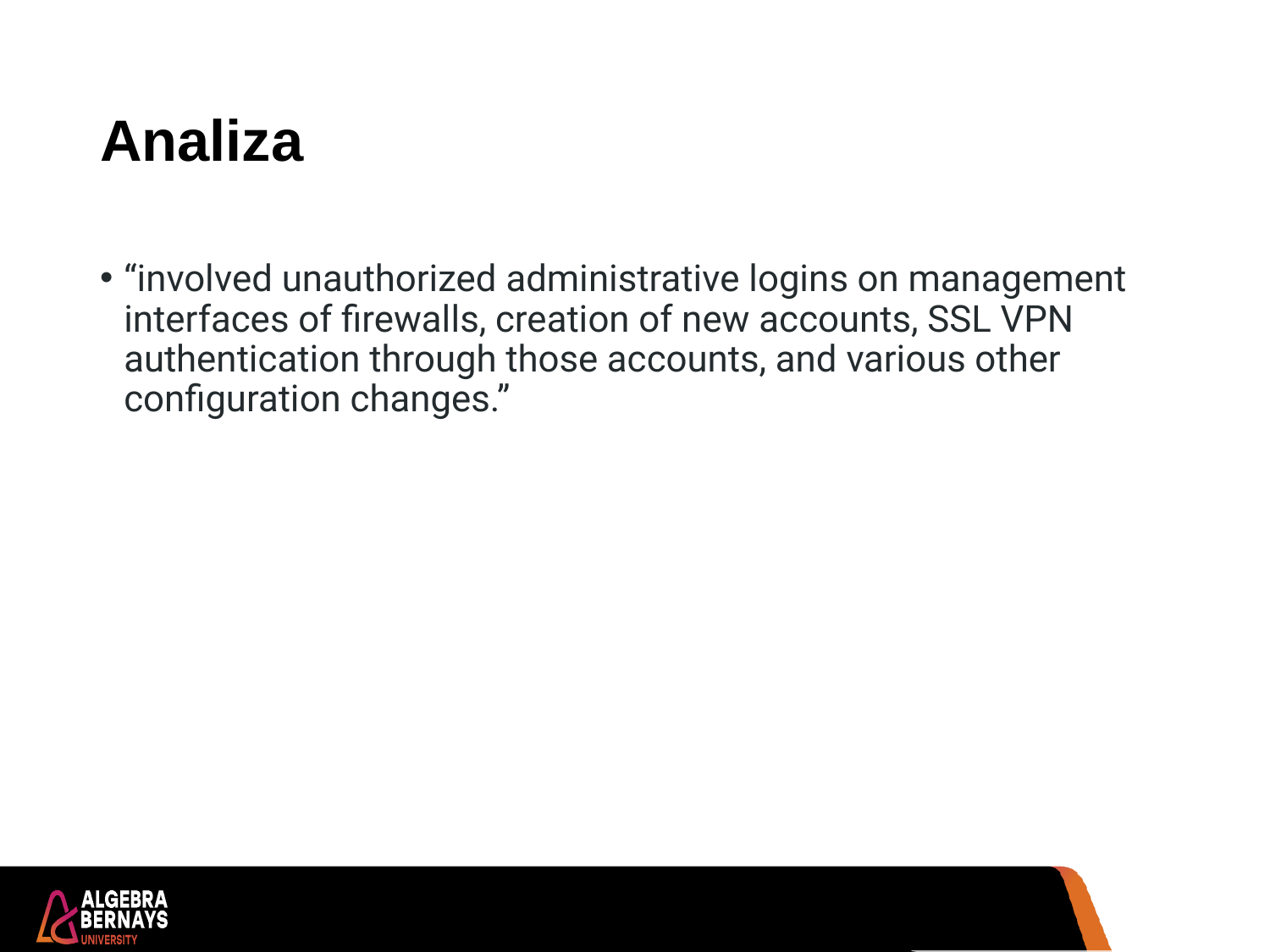

# Analiza
“involved unauthorized administrative logins on management interfaces of firewalls, creation of new accounts, SSL VPN authentication through those accounts, and various other configuration changes.”